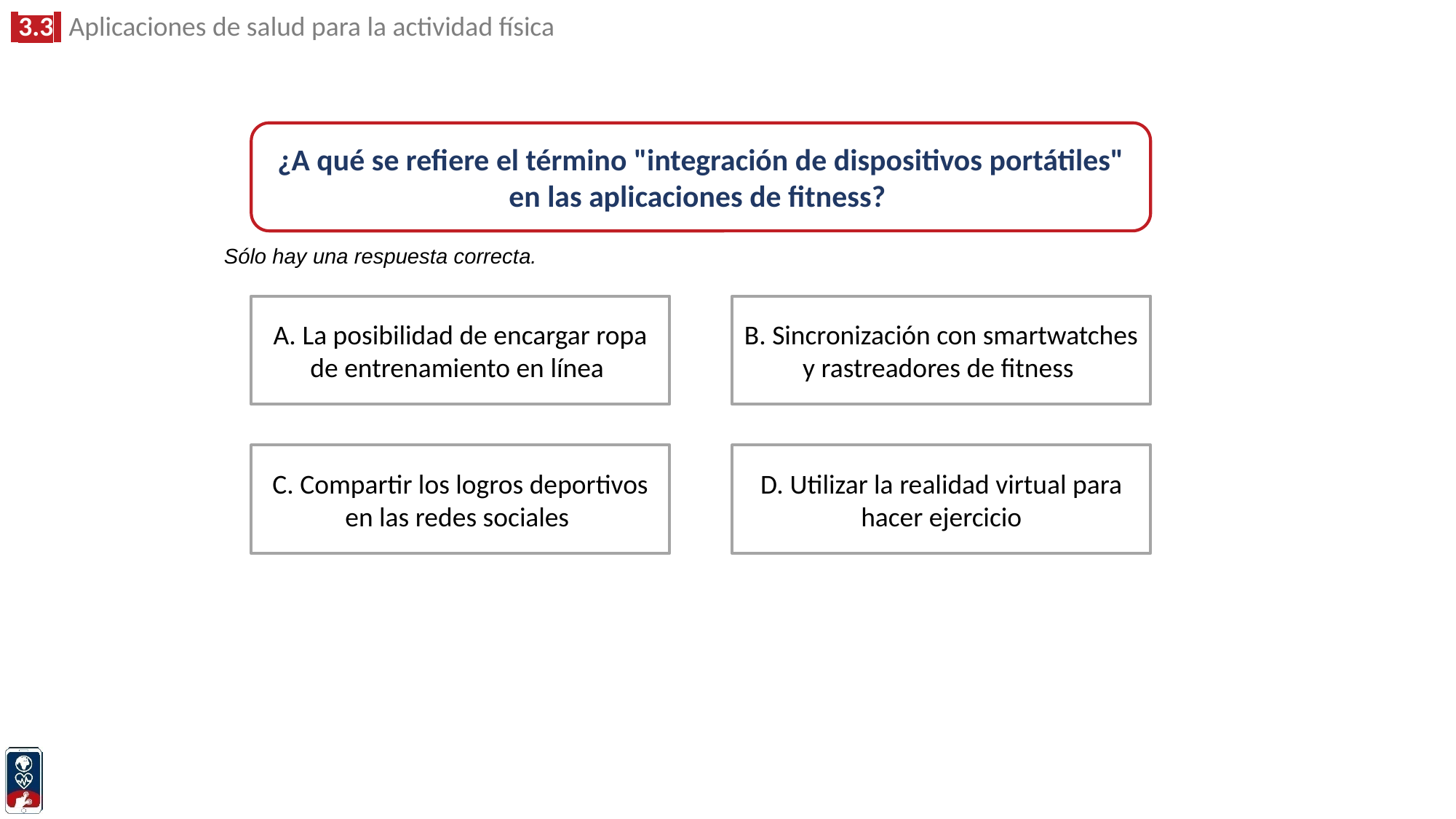

¿A qué se refiere el término "integración de dispositivos portátiles" en las aplicaciones de fitness?
Sólo hay una respuesta correcta.
A. La posibilidad de encargar ropa de entrenamiento en línea
B. Sincronización con smartwatches y rastreadores de fitness
D. Utilizar la realidad virtual para hacer ejercicio
C. Compartir los logros deportivos en las redes sociales